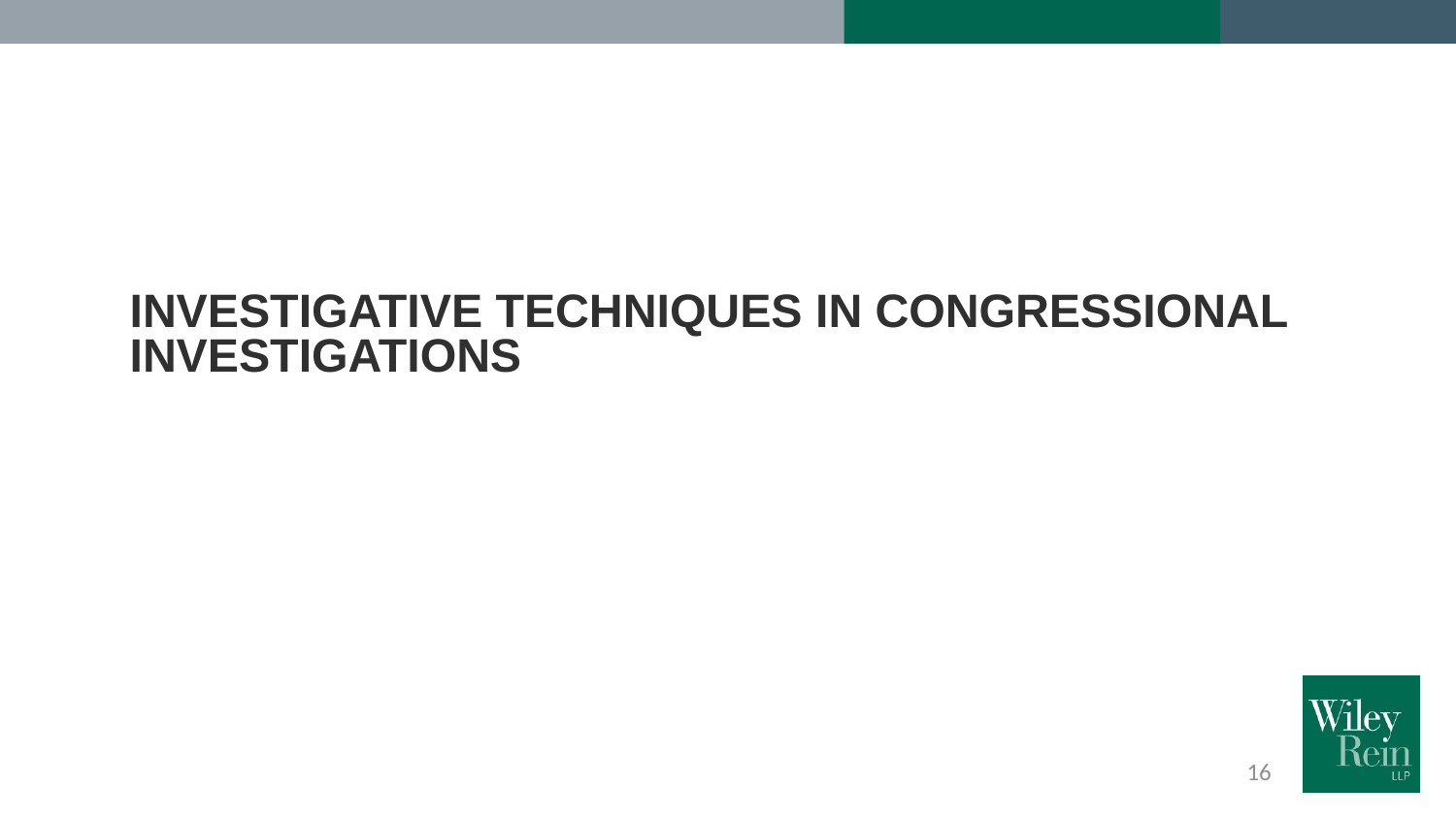

# Investigative Techniques in Congressional investigations
16